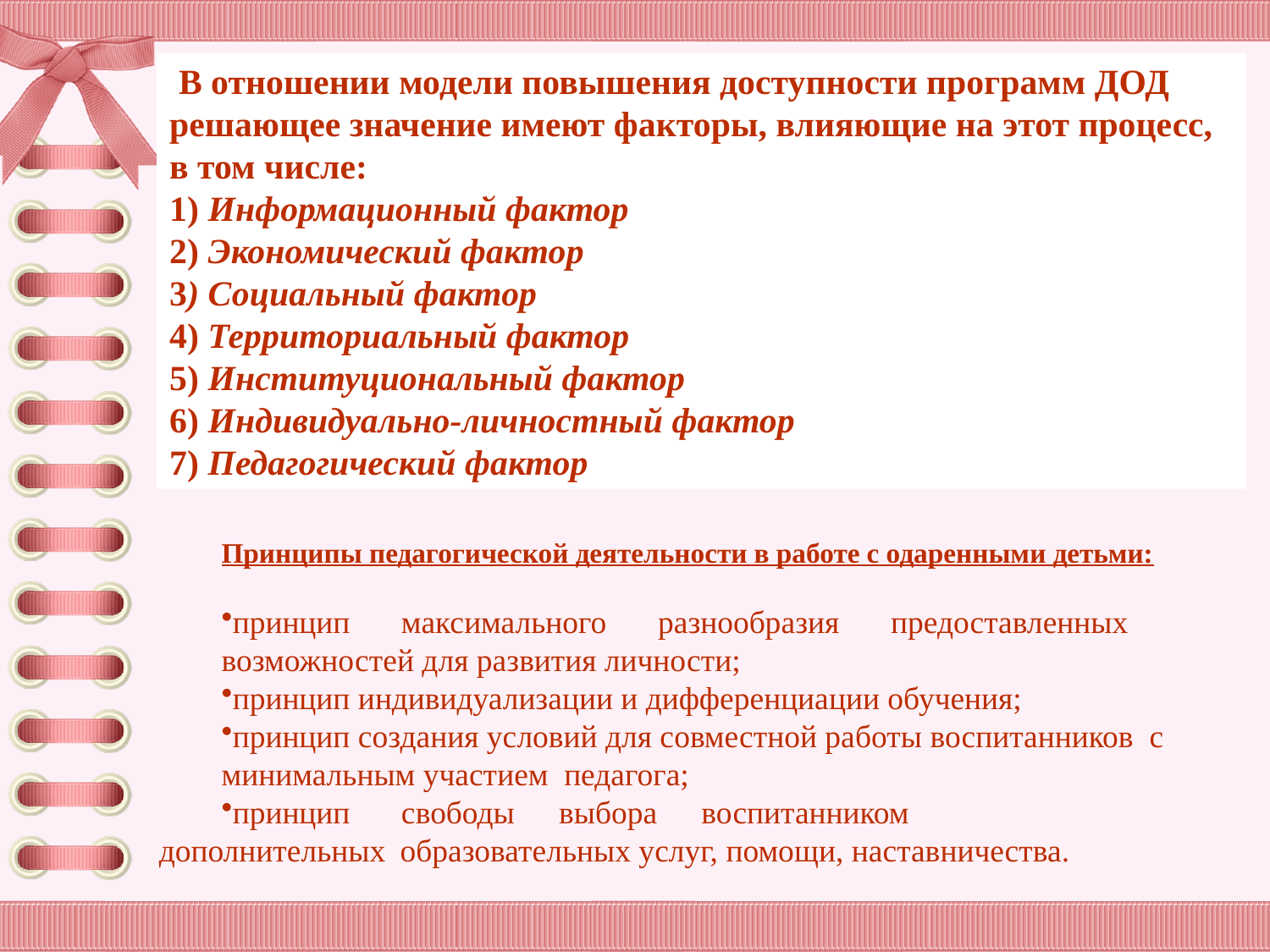

В отношении модели повышения доступности программ ДОД решающее значение имеют факторы, влияющие на этот процесс, в том числе:
1) Информационный фактор
2) Экономический фактор
3) Социальный фактор
4) Территориальный фактор
5) Институциональный фактор
6) Индивидуально-личностный фактор
7) Педагогический фактор
Принципы педагогической деятельности в работе с одаренными детьми:

принцип       максимального       разнообразия       предоставленных
возможностей для развития личности;
принцип индивидуализации и дифференциации обучения;
принцип создания условий для совместной работы воспитанников  с
минимальным участием  педагога;
принцип       свободы      выбора      воспитанником     дополнительных  образовательных услуг, помощи, наставничества.